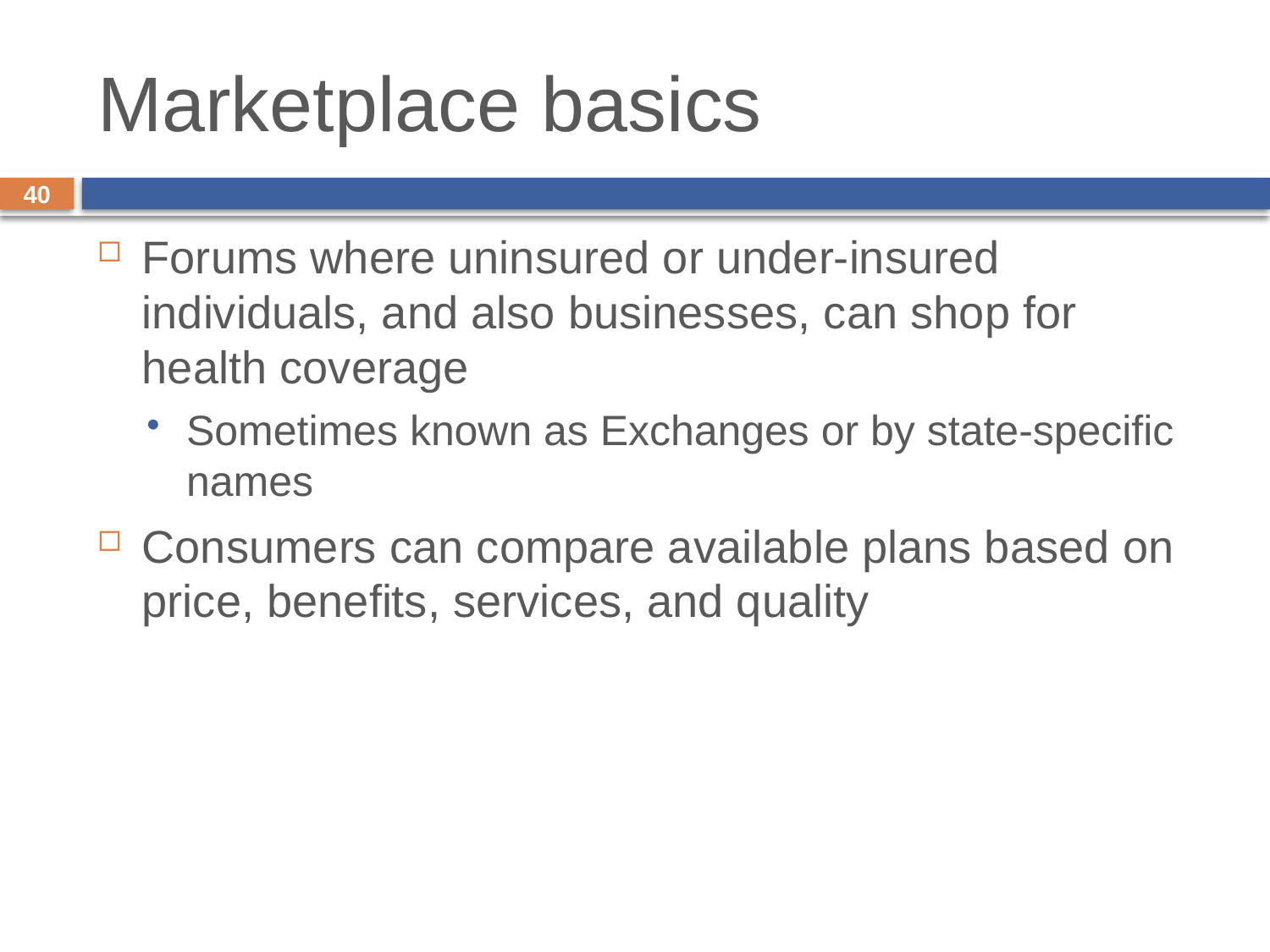

# Marketplace basics
40
Forums where uninsured or under-insured individuals, and also businesses, can shop for health coverage
Sometimes known as Exchanges or by state-specific names
Consumers can compare available plans based on price, benefits, services, and quality